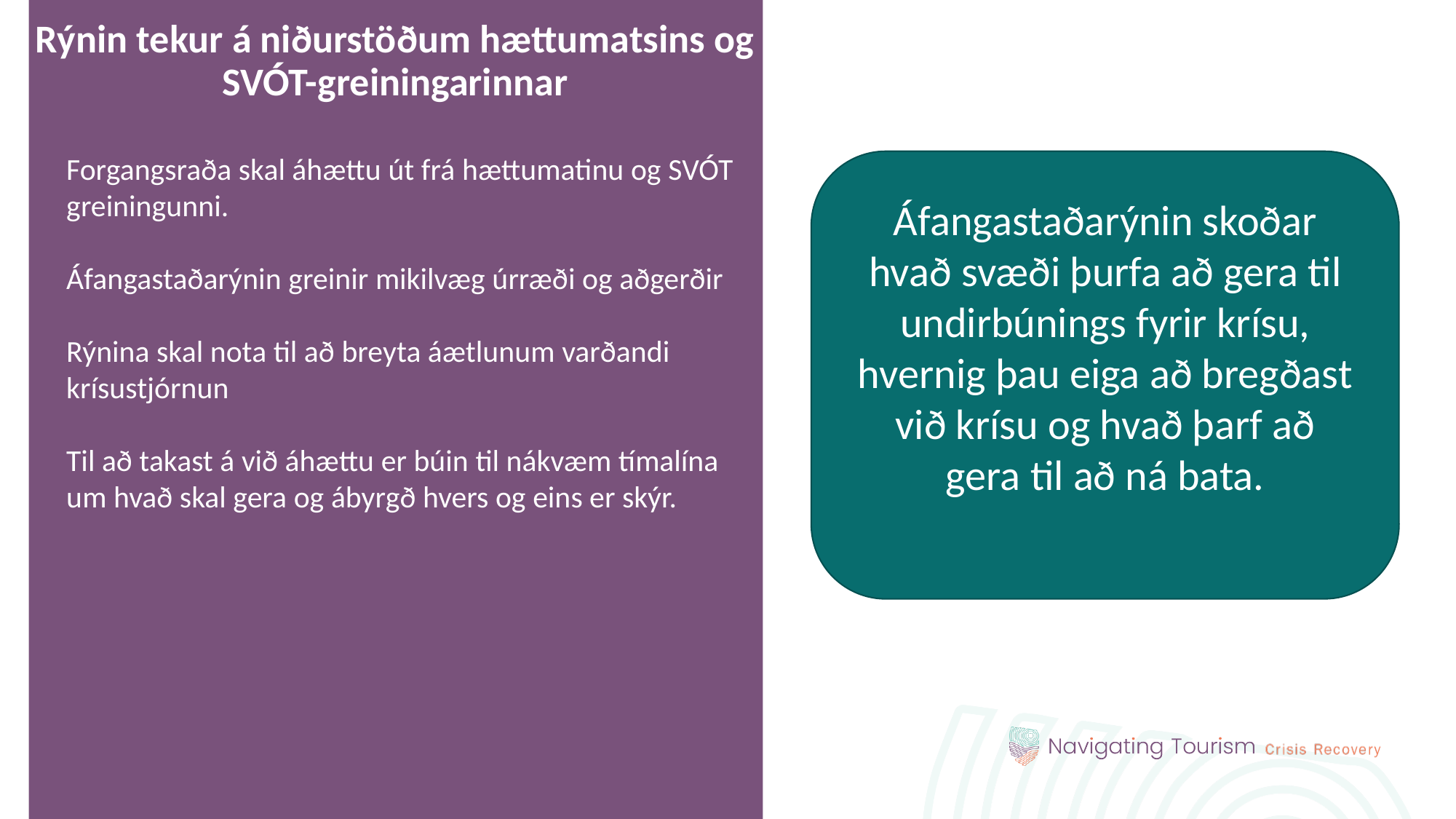

Rýnin tekur á niðurstöðum hættumatsins og SVÓT-greiningarinnar

Forgangsraða skal áhættu út frá hættumatinu og SVÓT greiningunni.

Áfangastaðarýnin greinir mikilvæg úrræði og aðgerðir

Rýnina skal nota til að breyta áætlunum varðandi krísustjórnun

Til að takast á við áhættu er búin til nákvæm tímalína um hvað skal gera og ábyrgð hvers og eins er skýr.

Áfangastaðarýnin skoðar hvað svæði þurfa að gera til undirbúnings fyrir krísu, hvernig þau eiga að bregðast við krísu og hvað þarf að gera til að ná bata.